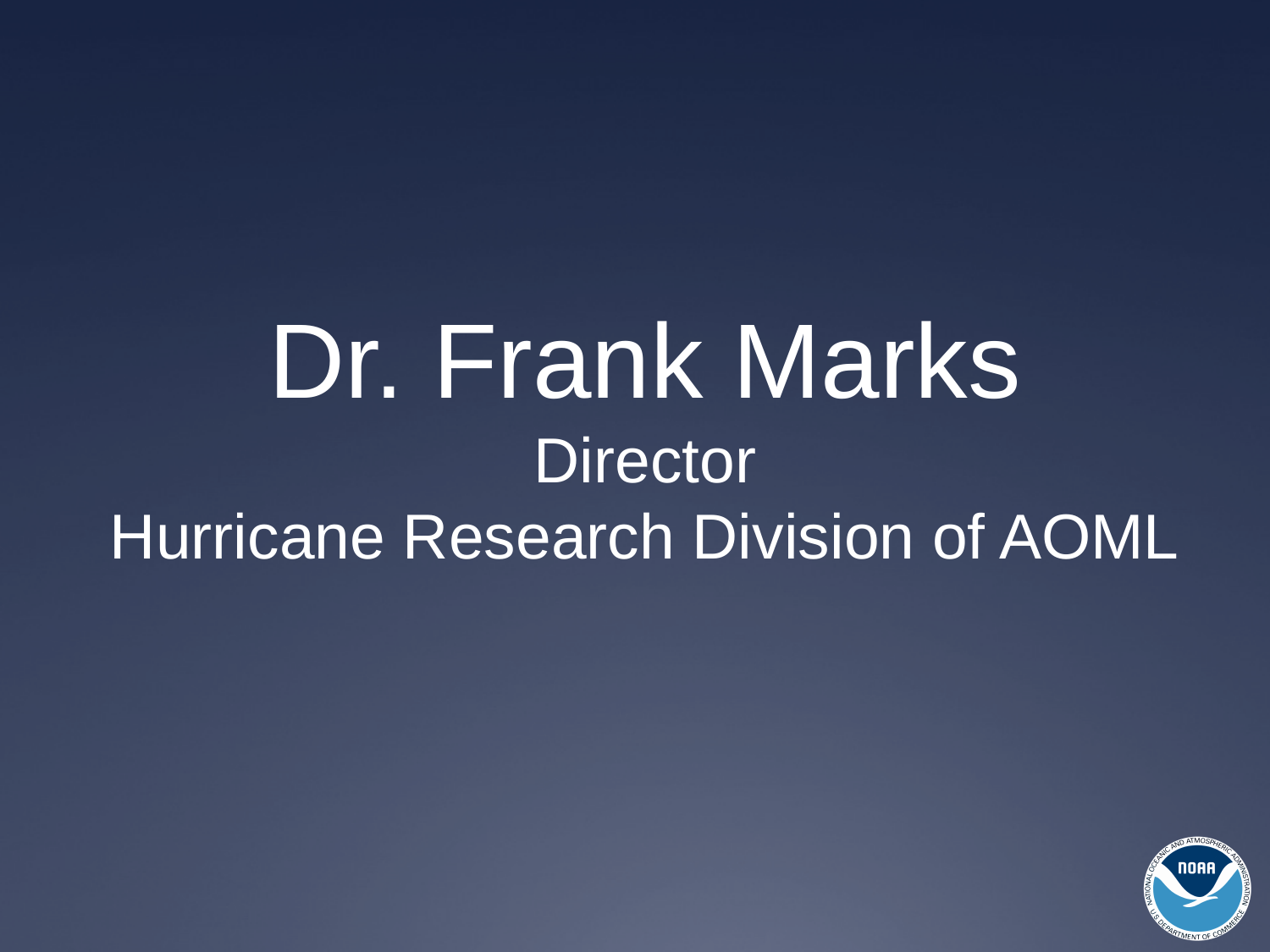

# Dr. Frank Marks Director Hurricane Research Division of AOML